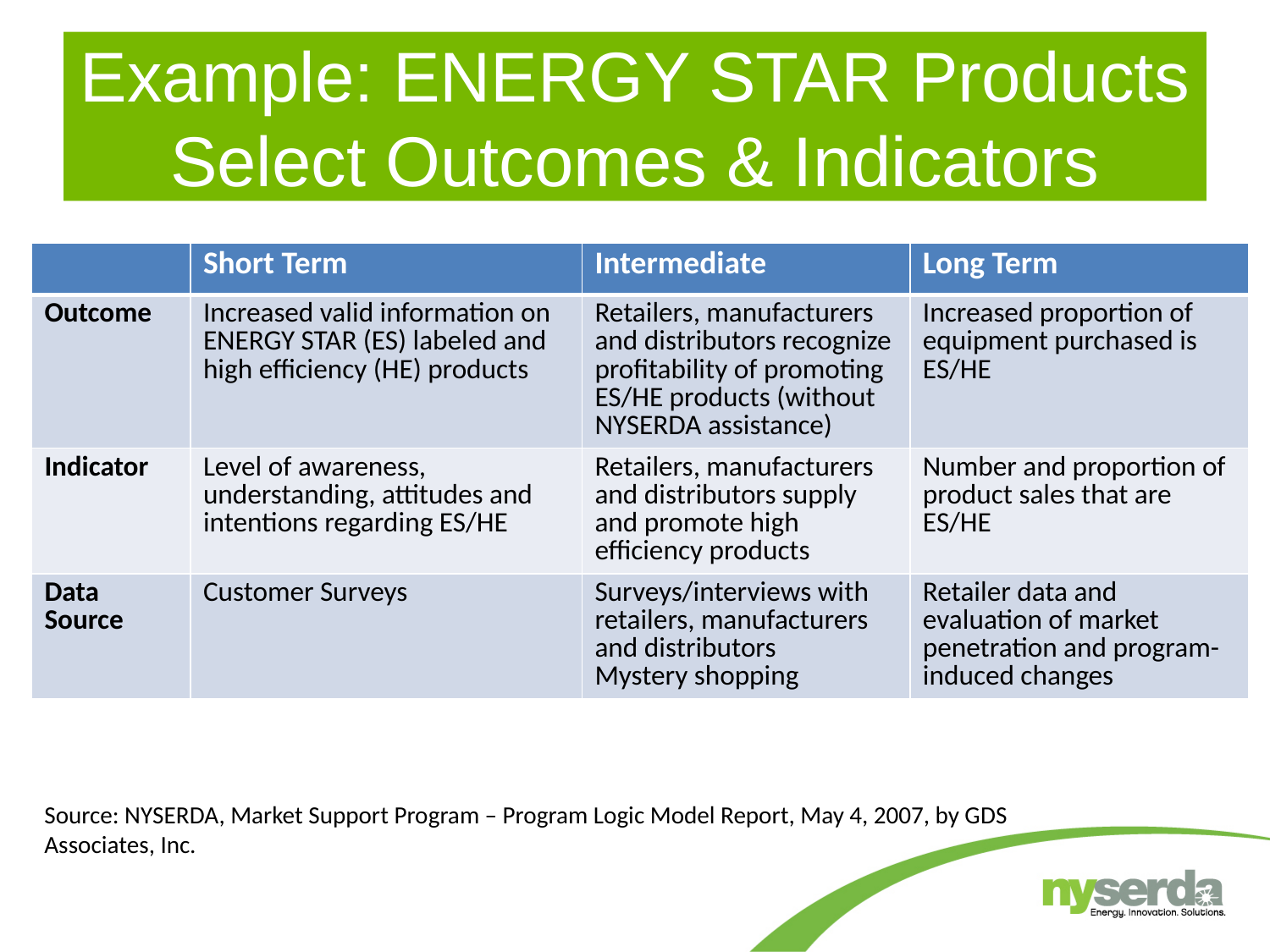

# Example: ENERGY STAR Products Select Outcomes & Indicators
|  | Short Term | Intermediate | Long Term |
| --- | --- | --- | --- |
| Outcome | Increased valid information on ENERGY STAR (ES) labeled and high efficiency (HE) products | Retailers, manufacturers and distributors recognize profitability of promoting ES/HE products (without NYSERDA assistance) | Increased proportion of equipment purchased is ES/HE |
| Indicator | Level of awareness, understanding, attitudes and intentions regarding ES/HE | Retailers, manufacturers and distributors supply and promote high efficiency products | Number and proportion of product sales that are ES/HE |
| Data Source | Customer Surveys | Surveys/interviews with retailers, manufacturers and distributors Mystery shopping | Retailer data and evaluation of market penetration and program-induced changes |
Source: NYSERDA, Market Support Program – Program Logic Model Report, May 4, 2007, by GDS Associates, Inc.